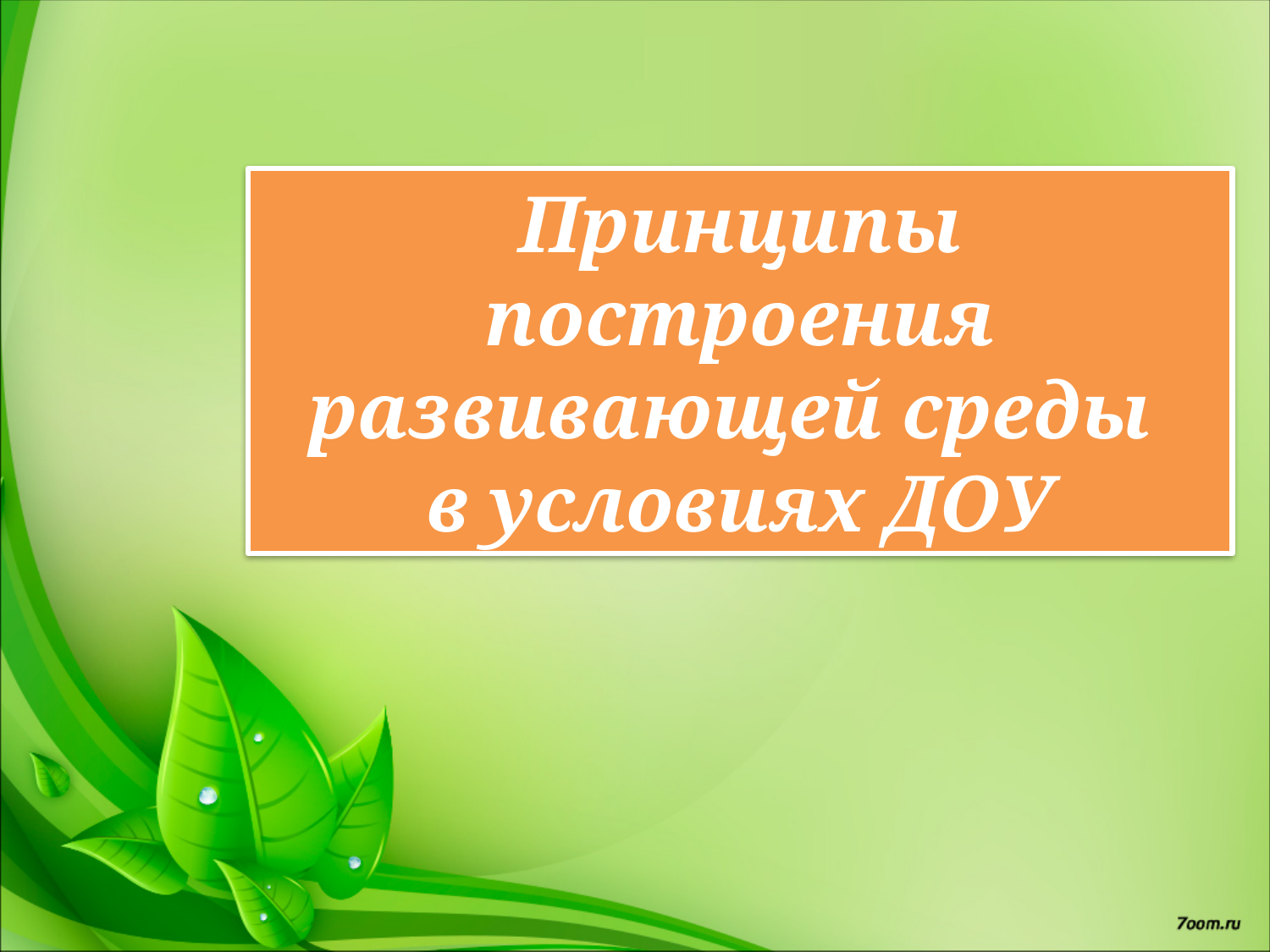

# Принципы построения развивающей среды в условиях ДОУ